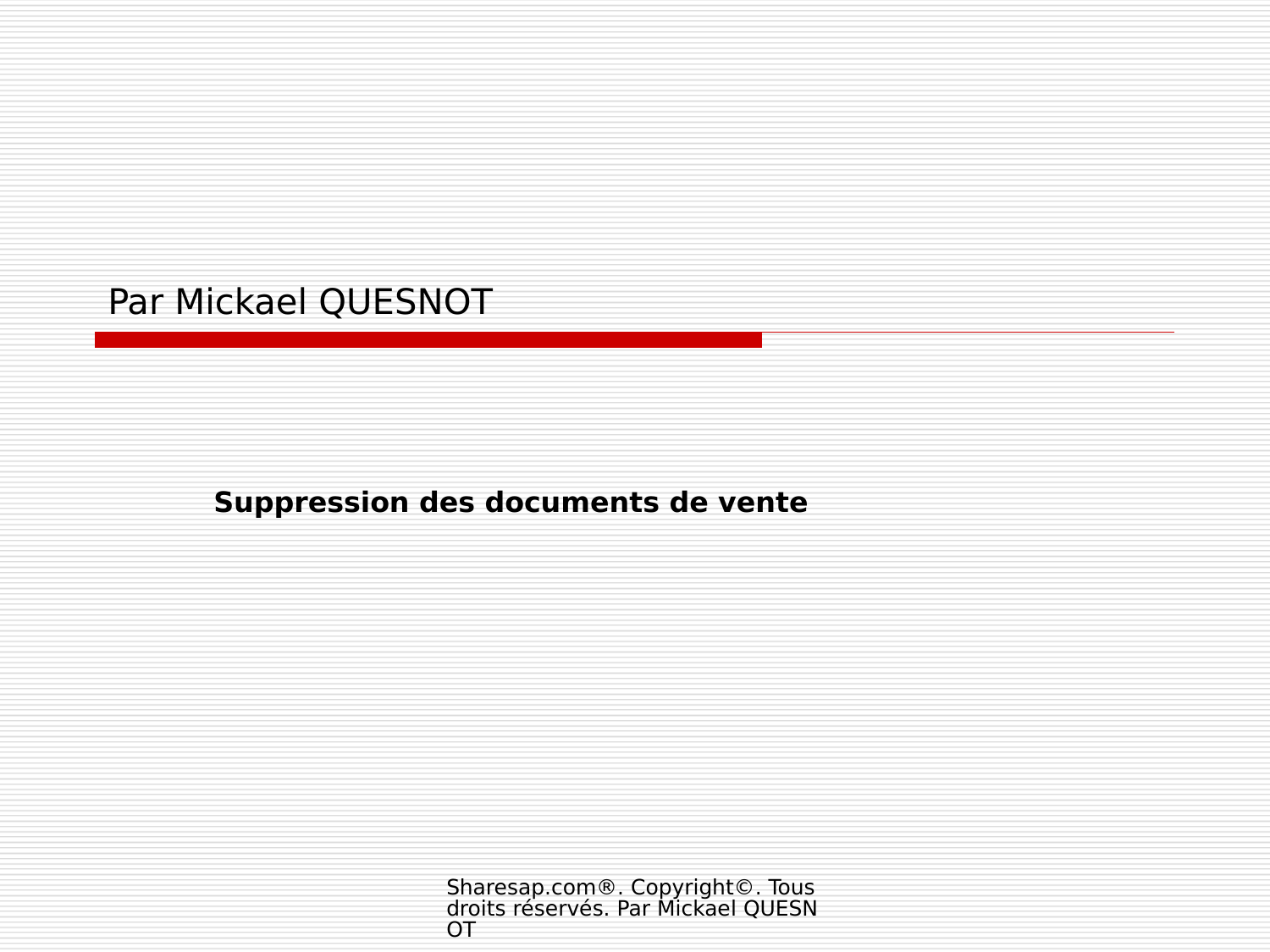

# Par Mickael QUESNOT
Suppression des documents de vente

Sharesap.com®. Copyright©. Tous droits réservés. Par Mickael QUESNOT